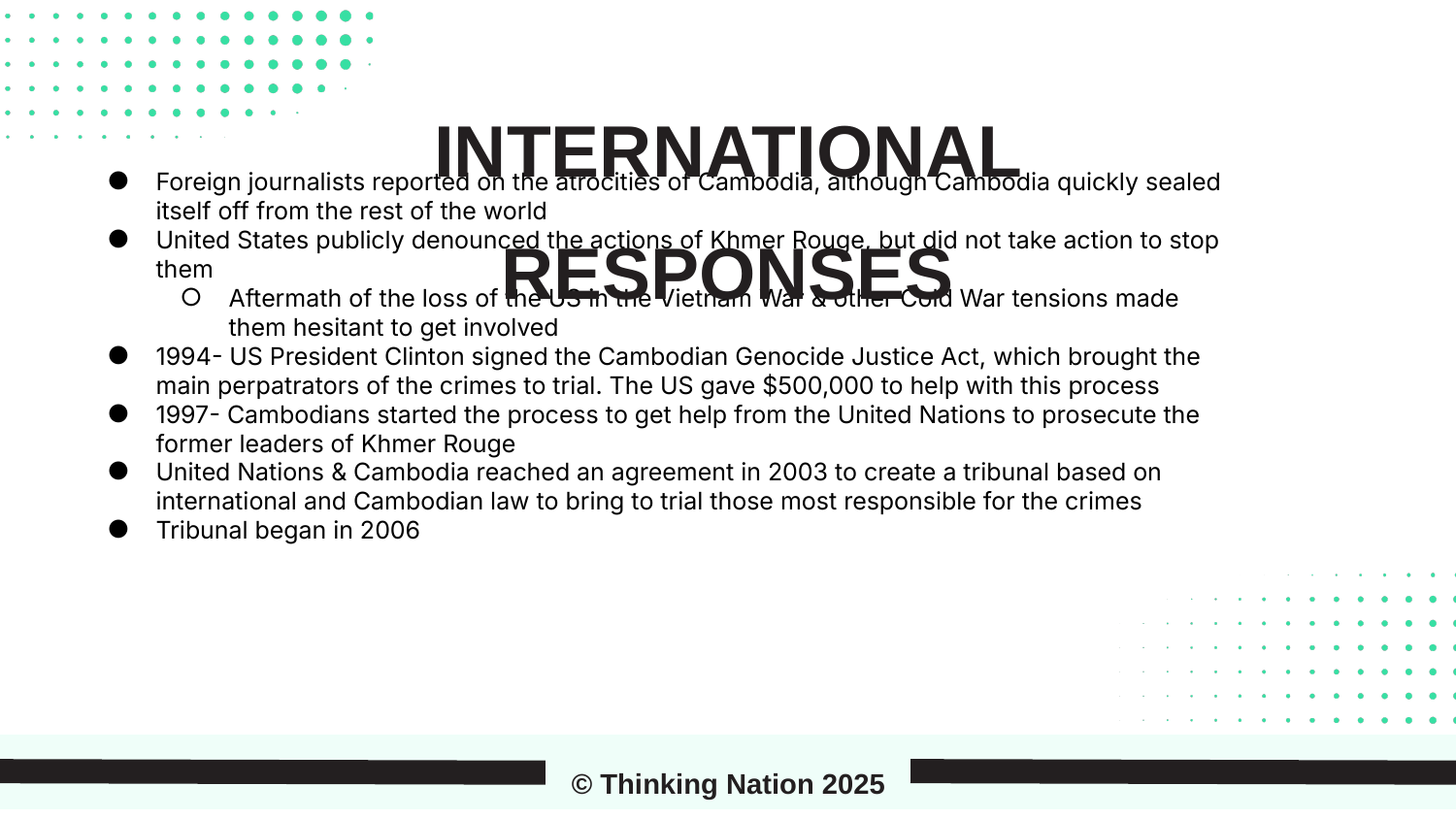

INTERNATIONAL RESPONSES
Foreign journalists reported on the atrocities of Cambodia, although Cambodia quickly sealed itself off from the rest of the world
United States publicly denounced the actions of Khmer Rouge, but did not take action to stop them
Aftermath of the loss of the US in the Vietnam War & other Cold War tensions made them hesitant to get involved
1994- US President Clinton signed the Cambodian Genocide Justice Act, which brought the main perpatrators of the crimes to trial. The US gave $500,000 to help with this process
1997- Cambodians started the process to get help from the United Nations to prosecute the former leaders of Khmer Rouge
United Nations & Cambodia reached an agreement in 2003 to create a tribunal based on international and Cambodian law to bring to trial those most responsible for the crimes
Tribunal began in 2006

© Thinking Nation 2025